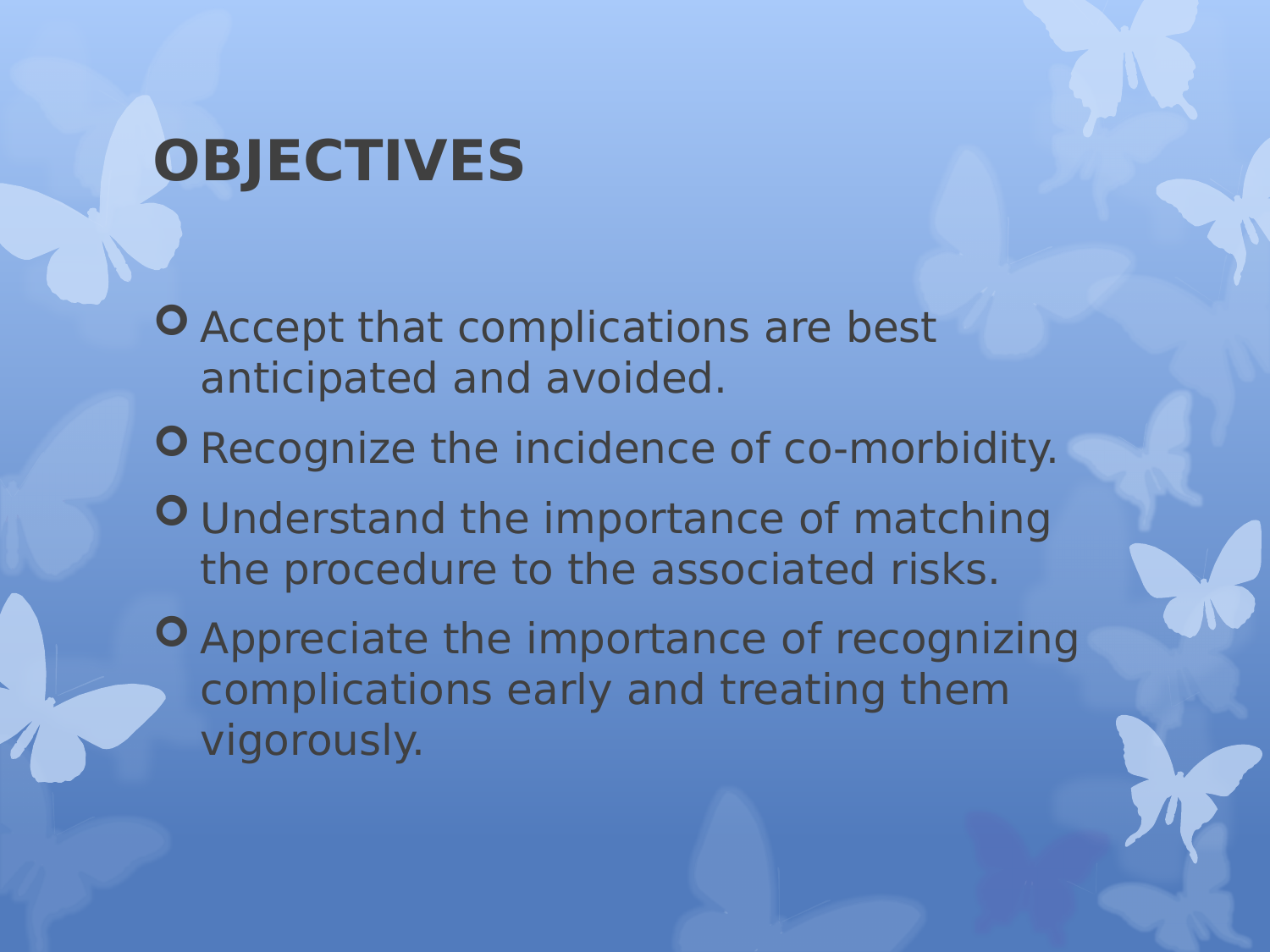

# OBJECTIVES
Accept that complications are best anticipated and avoided.
Recognize the incidence of co-morbidity.
Understand the importance of matching the procedure to the associated risks.
Appreciate the importance of recognizing complications early and treating them vigorously.